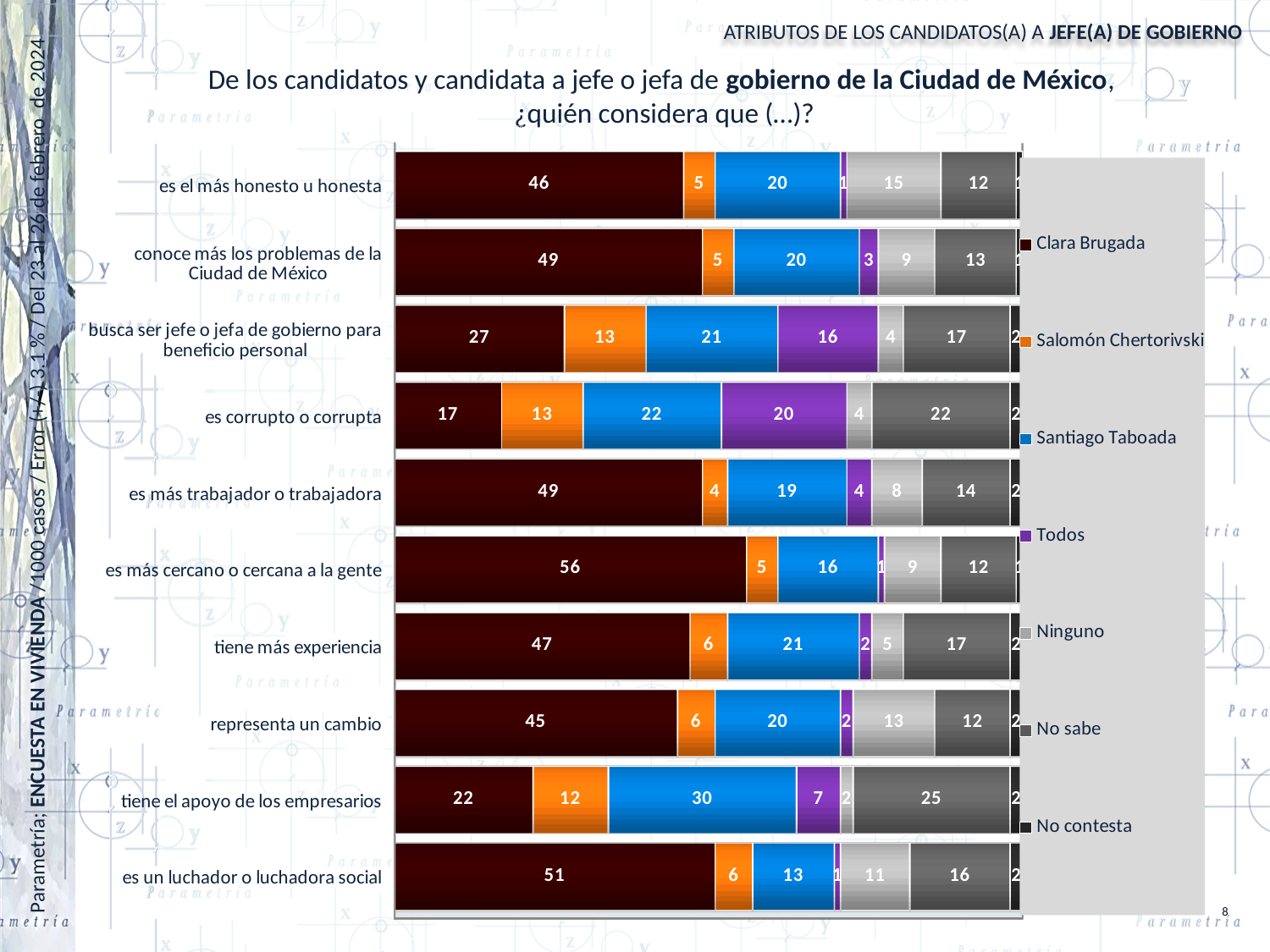

Parametría; ENCUESTA EN VIVIENDA /1000 casos / Error (+/-) 3.1 % / Del 23 al 26 de febrero  de 2024
# ATRIBUTOS DE LOS CANDIDATOS(A) A JEFE(A) DE GOBIERNO
De los candidatos y candidata a jefe o jefa de gobierno de la Ciudad de México,
¿quién considera que (…)?

[unsupported chart]

8